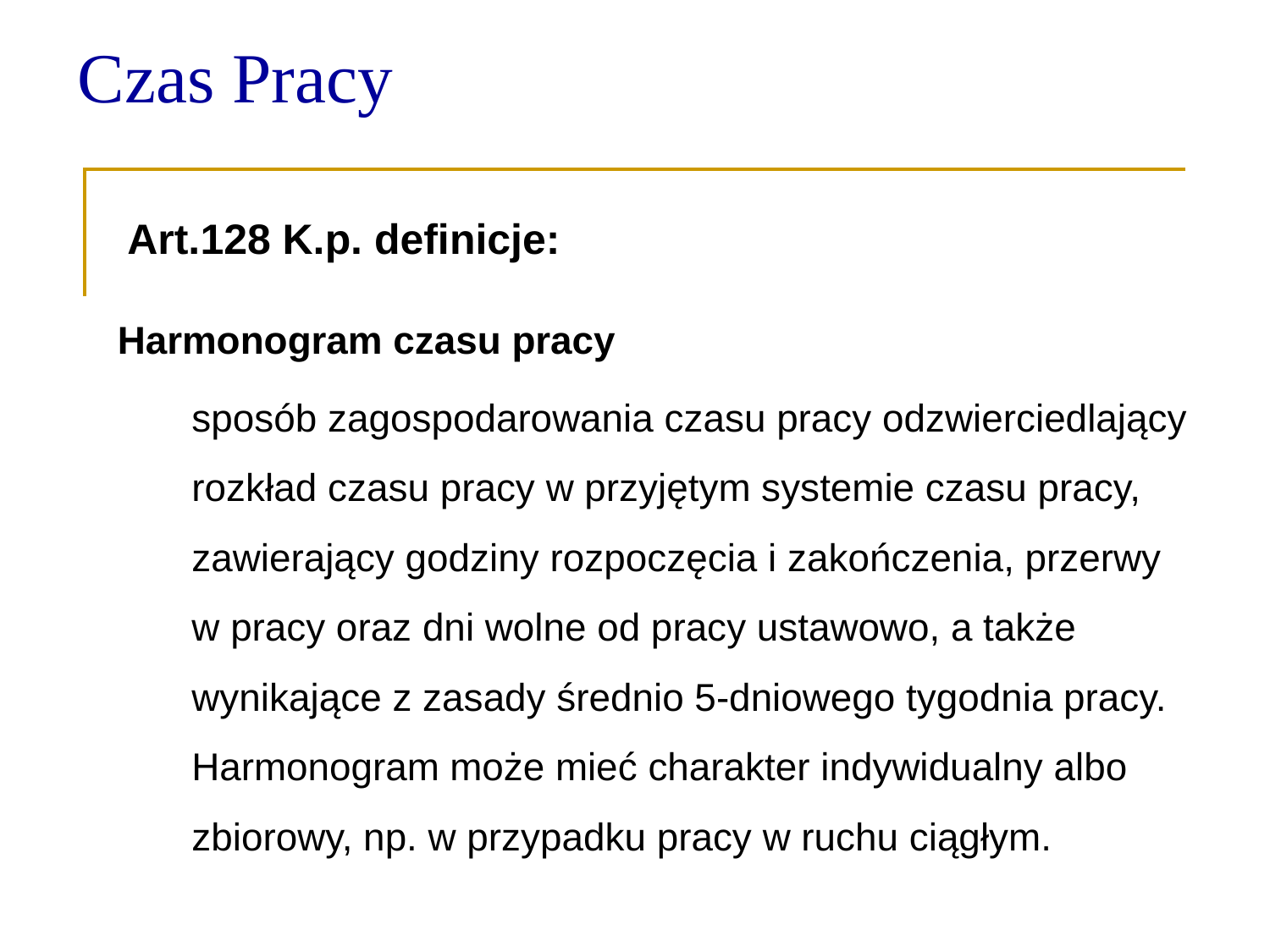

# Czas Pracy
Art.128 K.p. definicje:
Harmonogram czasu pracy
	sposób zagospodarowania czasu pracy odzwierciedlający rozkład czasu pracy w przyjętym systemie czasu pracy, zawierający godziny rozpoczęcia i zakończenia, przerwy
w pracy oraz dni wolne od pracy ustawowo, a także wynikające z zasady średnio 5-dniowego tygodnia pracy. Harmonogram może mieć charakter indywidualny albo zbiorowy, np. w przypadku pracy w ruchu ciągłym.